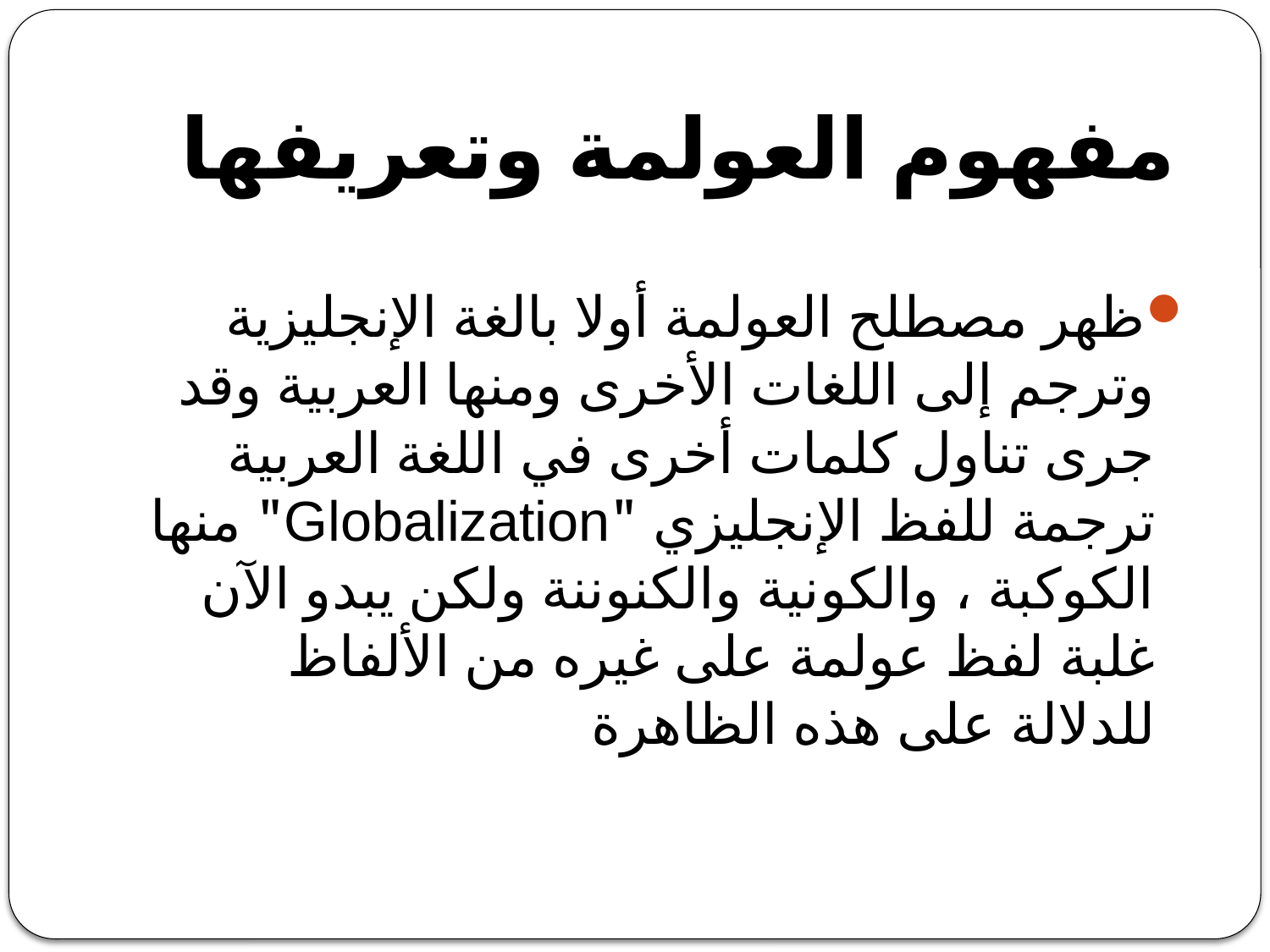

# مفهوم العولمة وتعريفها
ظهر مصطلح العولمة أولا بالغة الإنجليزية وترجم إلى اللغات الأخرى ومنها العربية وقد جرى تناول كلمات أخرى في اللغة العربية ترجمة للفظ الإنجليزي "Globalization" منها الكوكبة ، والكونية والكنوننة ولكن يبدو الآن غلبة لفظ عولمة على غيره من الألفاظ للدلالة على هذه الظاهرة